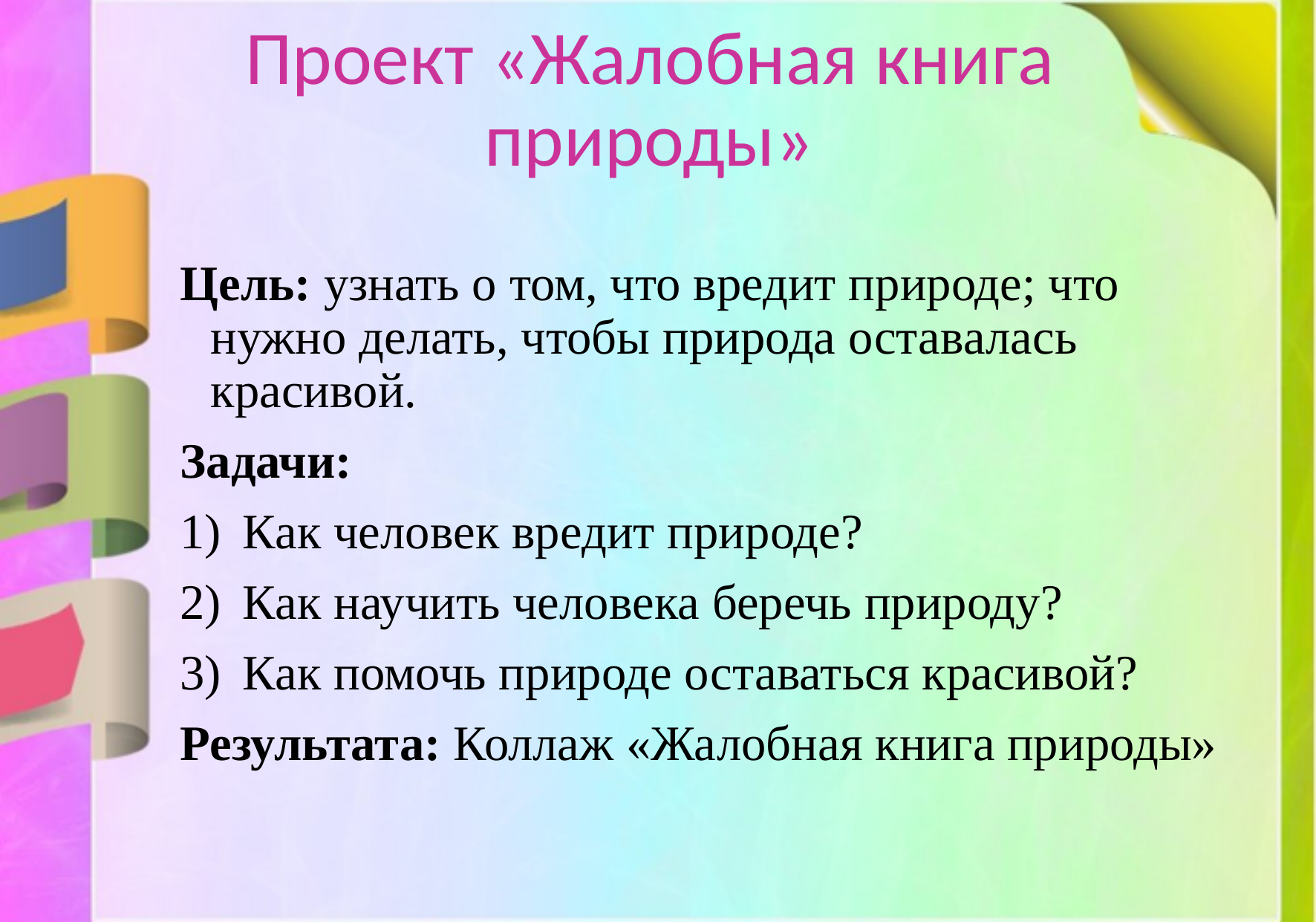

# Проект «Жалобная книга природы»
Цель: узнать о том, что вредит природе; что нужно делать, чтобы природа оставалась красивой.
Задачи:
Как человек вредит природе?
Как научить человека беречь природу?
Как помочь природе оставаться красивой?
Результата: Коллаж «Жалобная книга природы»